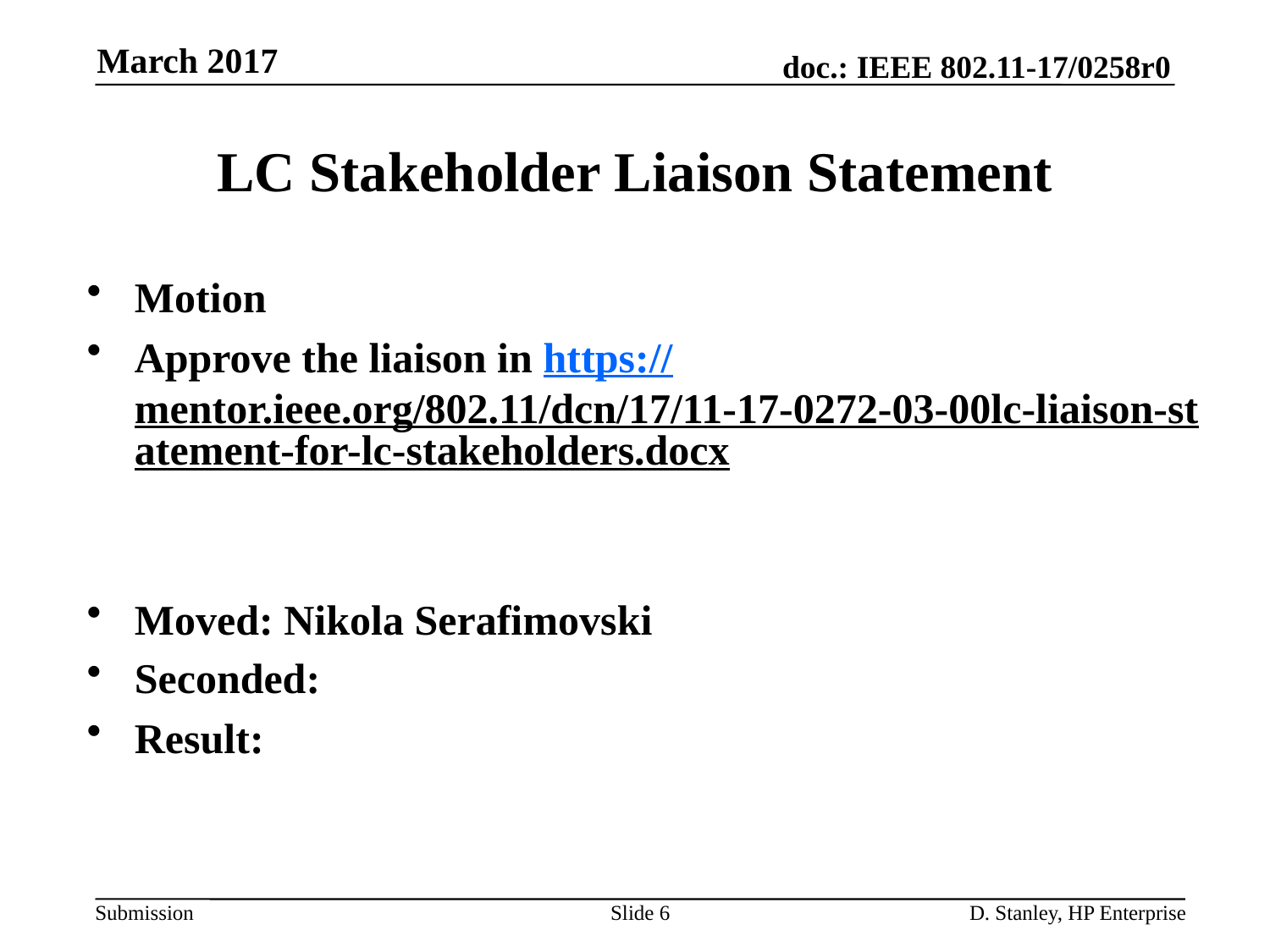

March 2017
# LC Stakeholder Liaison Statement
Motion
Approve the liaison in https://mentor.ieee.org/802.11/dcn/17/11-17-0272-03-00lc-liaison-statement-for-lc-stakeholders.docx

Moved: Nikola Serafimovski
Seconded:
Result:

Slide 6
D. Stanley, HP Enterprise